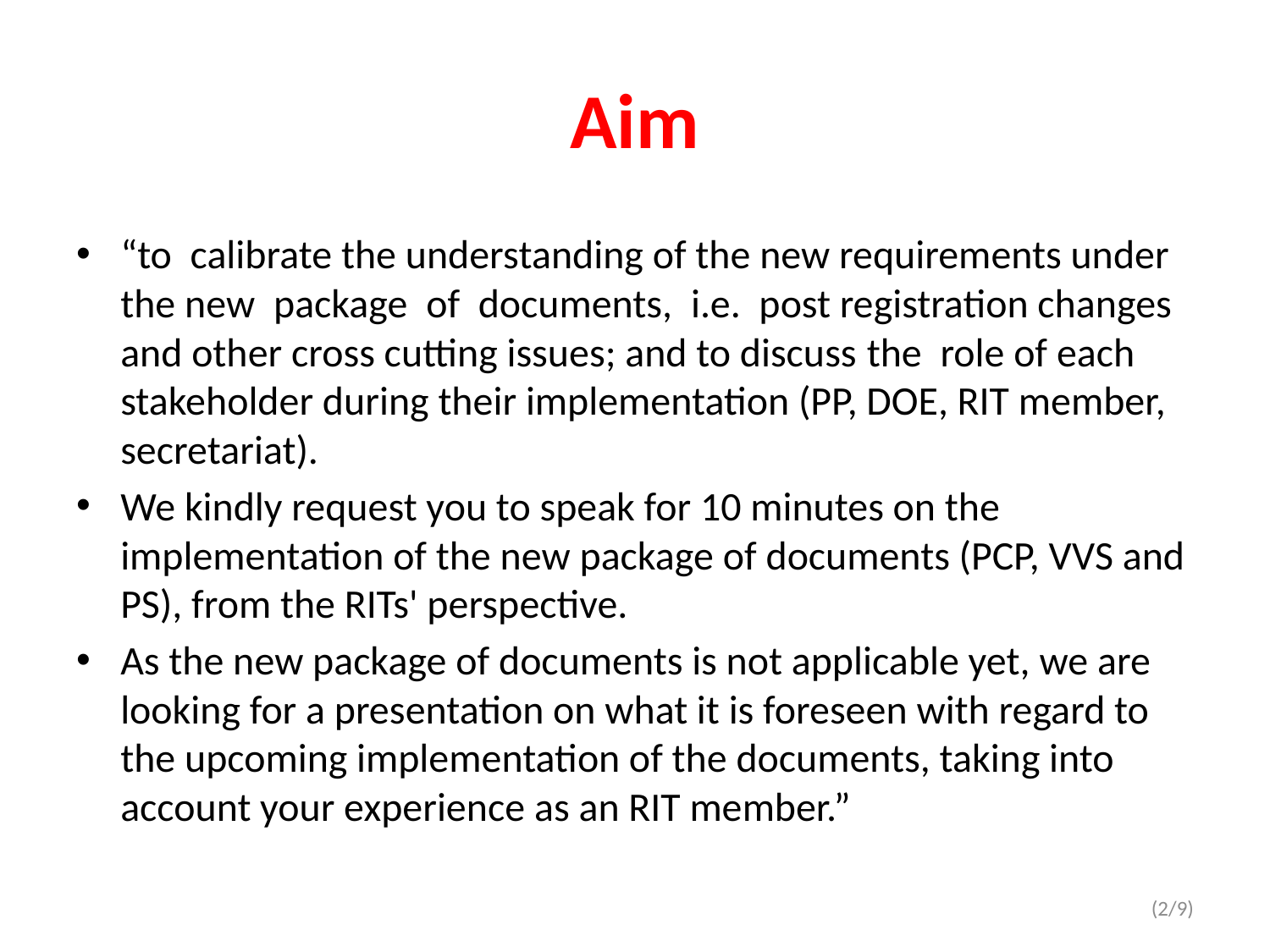

(2/9)
# Aim
“to  calibrate the understanding of the new requirements under the new  package  of  documents,  i.e.  post registration changes and other cross cutting issues; and to discuss the  role of each stakeholder during their implementation (PP, DOE, RIT member, secretariat).
We kindly request you to speak for 10 minutes on the implementation of the new package of documents (PCP, VVS and PS), from the RITs' perspective.
As the new package of documents is not applicable yet, we are looking for a presentation on what it is foreseen with regard to the upcoming implementation of the documents, taking into account your experience as an RIT member.”